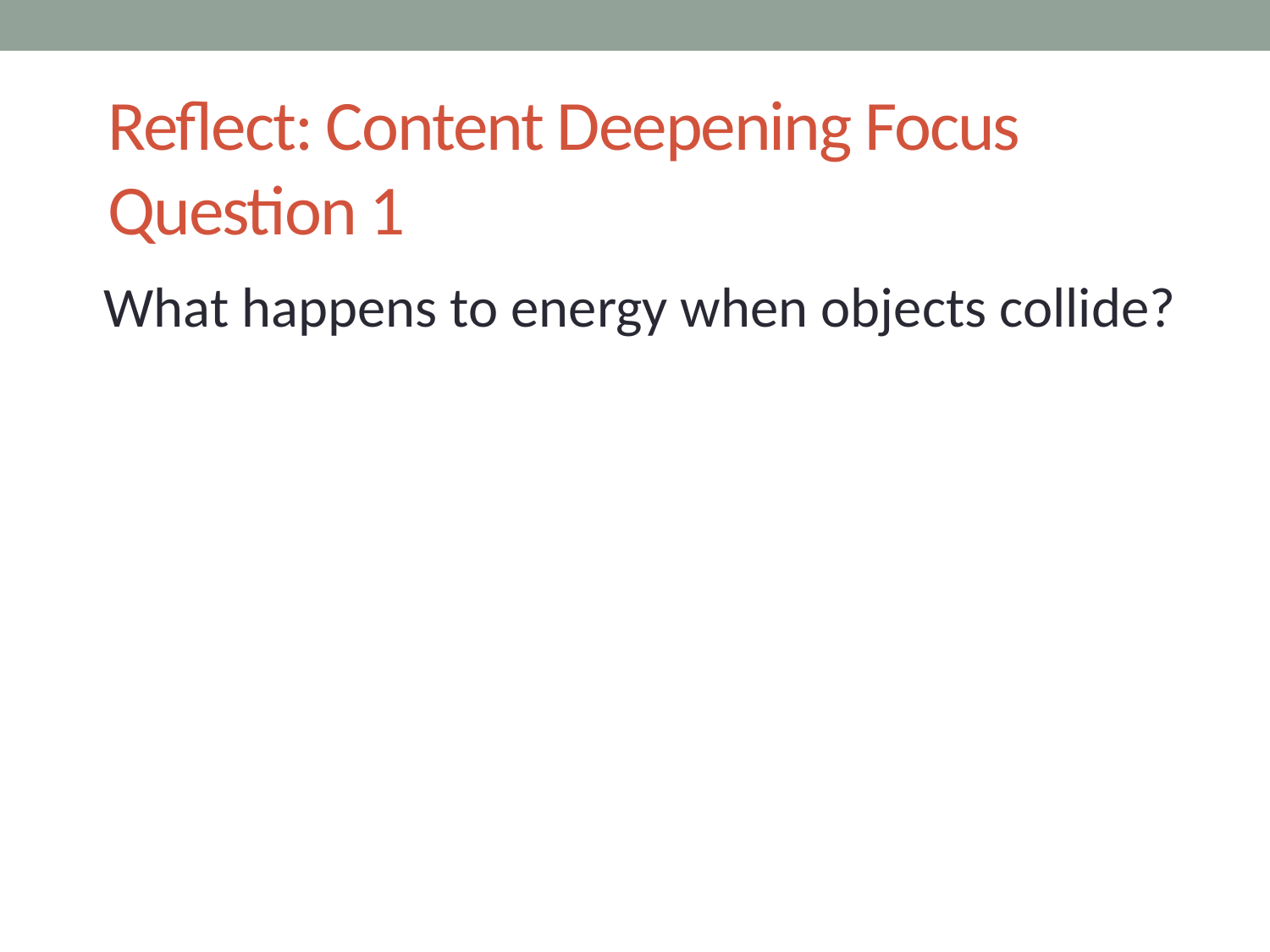

# Reflect: Content Deepening Focus Question 1
What happens to energy when objects collide?